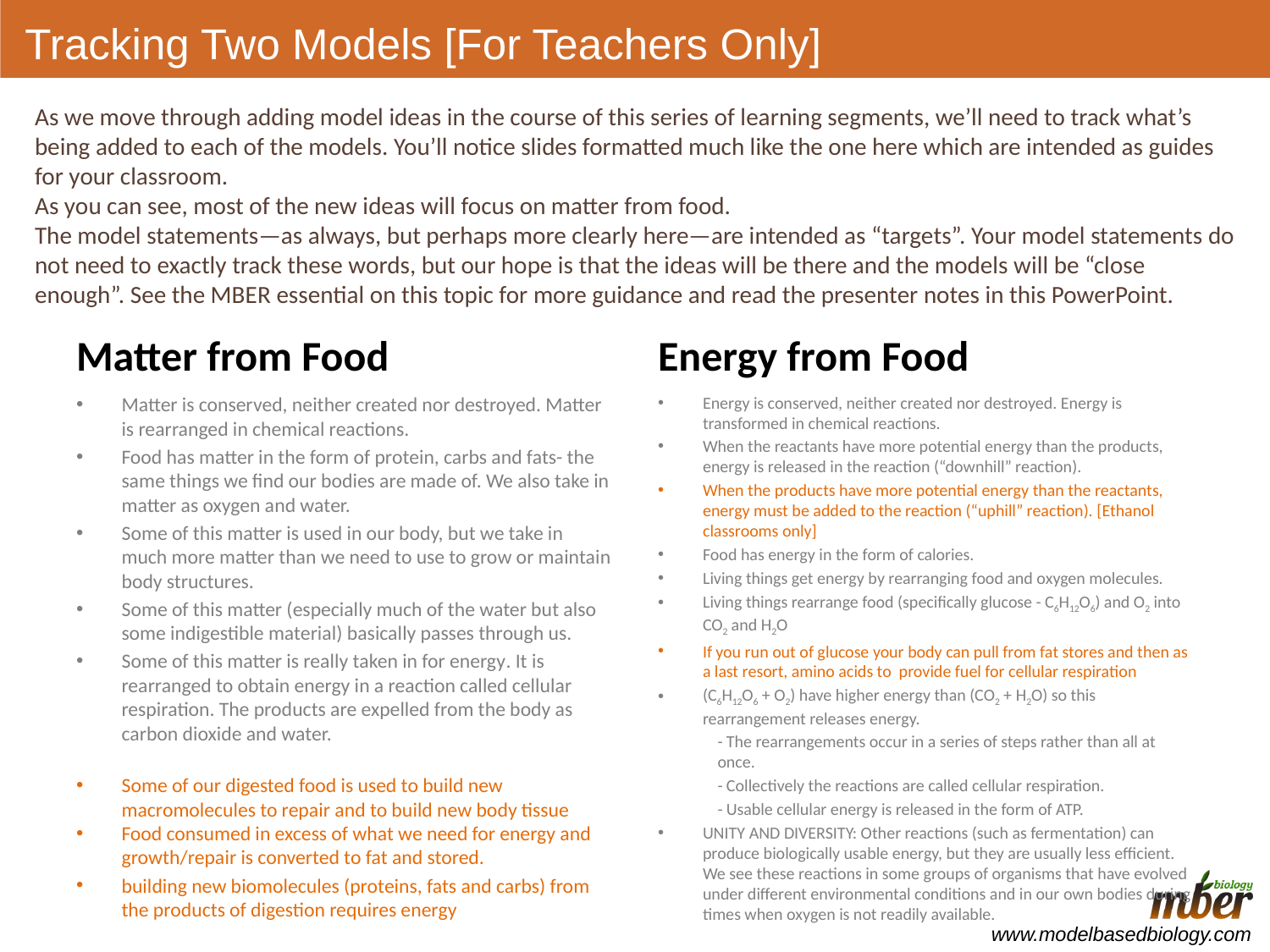

# Tracking Two Models [For Teachers Only]
As we move through adding model ideas in the course of this series of learning segments, we’ll need to track what’s being added to each of the models. You’ll notice slides formatted much like the one here which are intended as guides for your classroom.
As you can see, most of the new ideas will focus on matter from food.
The model statements—as always, but perhaps more clearly here—are intended as “targets”. Your model statements do not need to exactly track these words, but our hope is that the ideas will be there and the models will be “close enough”. See the MBER essential on this topic for more guidance and read the presenter notes in this PowerPoint.

Matter from Food
Energy from Food
Matter is conserved, neither created nor destroyed. Matter is rearranged in chemical reactions.
Food has matter in the form of protein, carbs and fats- the same things we find our bodies are made of. We also take in matter as oxygen and water.
Some of this matter is used in our body, but we take in much more matter than we need to use to grow or maintain body structures.
Some of this matter (especially much of the water but also some indigestible material) basically passes through us.
Some of this matter is really taken in for energy. It is rearranged to obtain energy in a reaction called cellular respiration. The products are expelled from the body as carbon dioxide and water.

Some of our digested food is used to build new macromolecules to repair and to build new body tissue
Food consumed in excess of what we need for energy and growth/repair is converted to fat and stored.
building new biomolecules (proteins, fats and carbs) from the products of digestion requires energy

Energy is conserved, neither created nor destroyed. Energy is transformed in chemical reactions.
When the reactants have more potential energy than the products, energy is released in the reaction (“downhill” reaction).
When the products have more potential energy than the reactants, energy must be added to the reaction (“uphill” reaction). [Ethanol classrooms only]
Food has energy in the form of calories.
Living things get energy by rearranging food and oxygen molecules.
Living things rearrange food (specifically glucose - C6H12O﻿6﻿) and O2 into CO2 and H2O
If you run out of glucose your body can pull from fat stores and then as a last resort, amino acids to  provide fuel for cellular respiration
(C6H12O6 + O2) have higher energy than (CO2 + H2O) so this rearrangement releases energy.
- The rearrangements occur in a series of steps rather than all at once.
- Collectively the reactions are called cellular respiration.
- Usable cellular energy is released in the form of ATP.
UNITY AND DIVERSITY: Other reactions (such as fermentation) can produce biologically usable energy, but they are usually less efficient. We see these reactions in some groups of organisms that have evolved under different environmental conditions and in our own bodies during times when oxygen is not readily available.